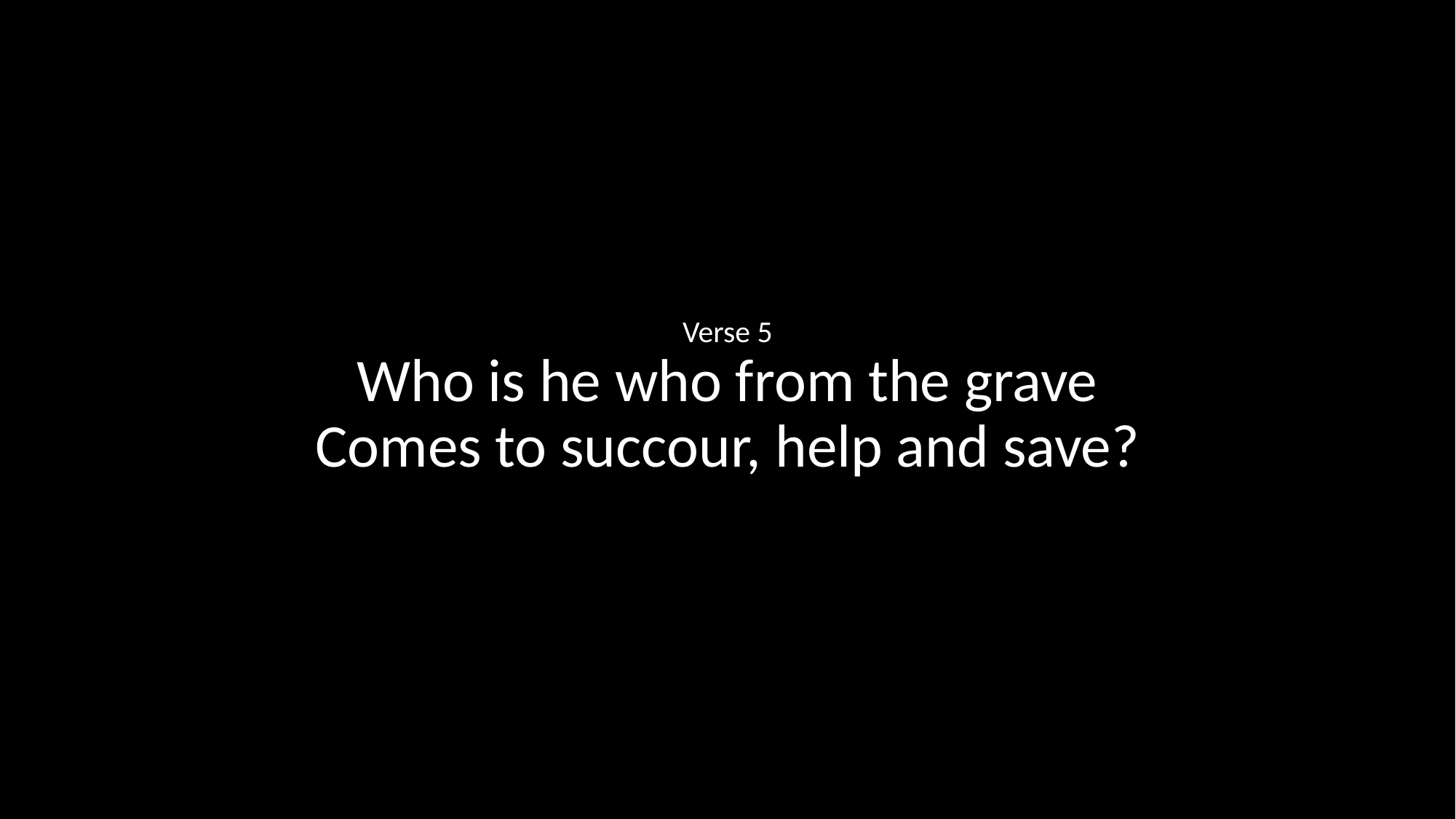

Verse 5
Who is he who from the grave
Comes to succour, help and save?